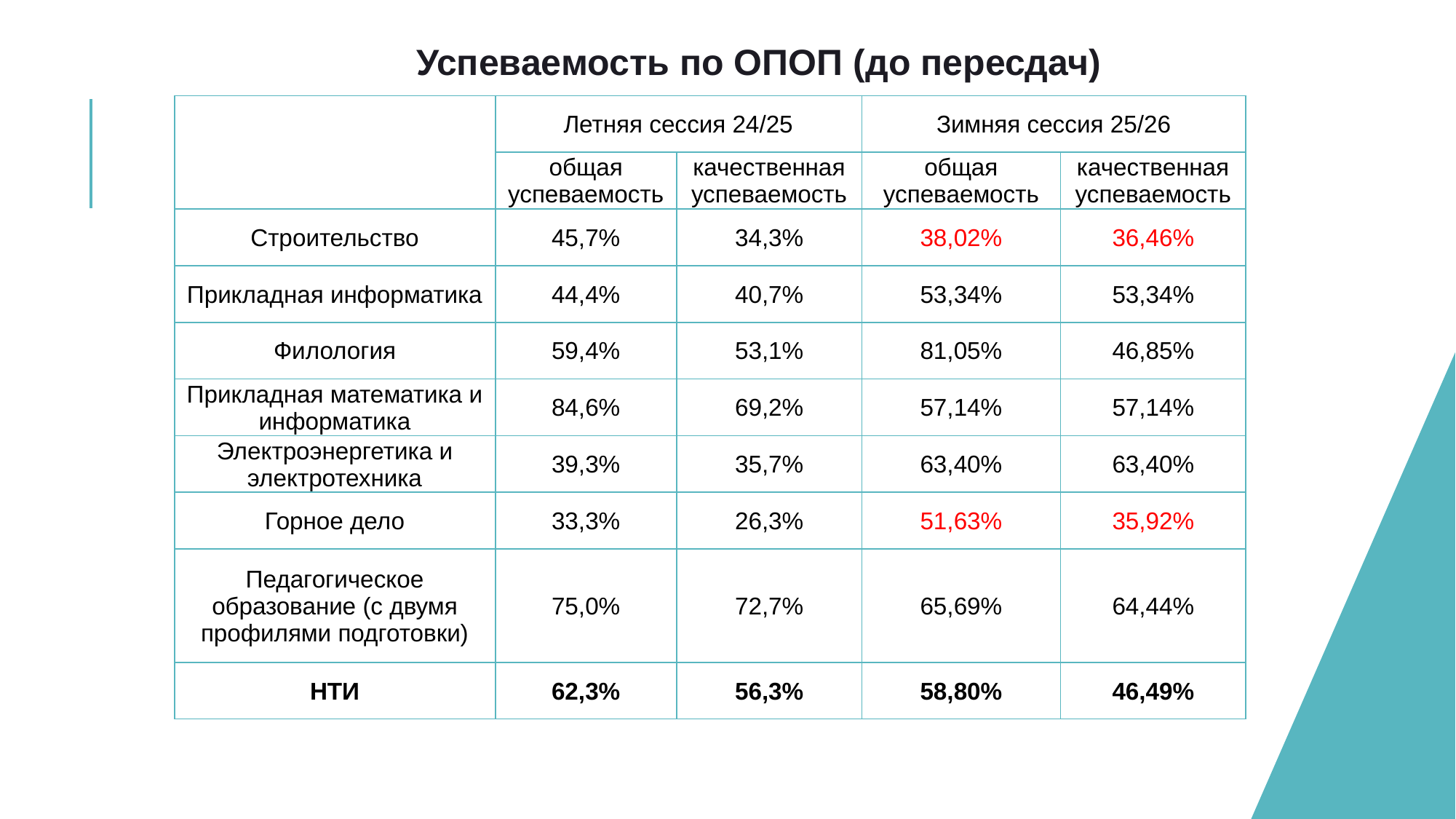

Успеваемость по ОПОП (до пересдач)
|  | Летняя сессия 24/25 |  | Зимняя сессия 25/26 |  |
| --- | --- | --- | --- | --- |
|  | общая успеваемость | качественная успеваемость | общая успеваемость | качественная успеваемость |
| Строительство | 45,7% | 34,3% | 38,02% | 36,46% |
| Прикладная информатика | 44,4% | 40,7% | 53,34% | 53,34% |
| Филология | 59,4% | 53,1% | 81,05% | 46,85% |
| Прикладная математика и информатика | 84,6% | 69,2% | 57,14% | 57,14% |
| Электроэнергетика и электротехника | 39,3% | 35,7% | 63,40% | 63,40% |
| Горное дело | 33,3% | 26,3% | 51,63% | 35,92% |
| Педагогическое образование (с двумя профилями подготовки) | 75,0% | 72,7% | 65,69% | 64,44% |
| НТИ | 62,3% | 56,3% | 58,80% | 46,49% |